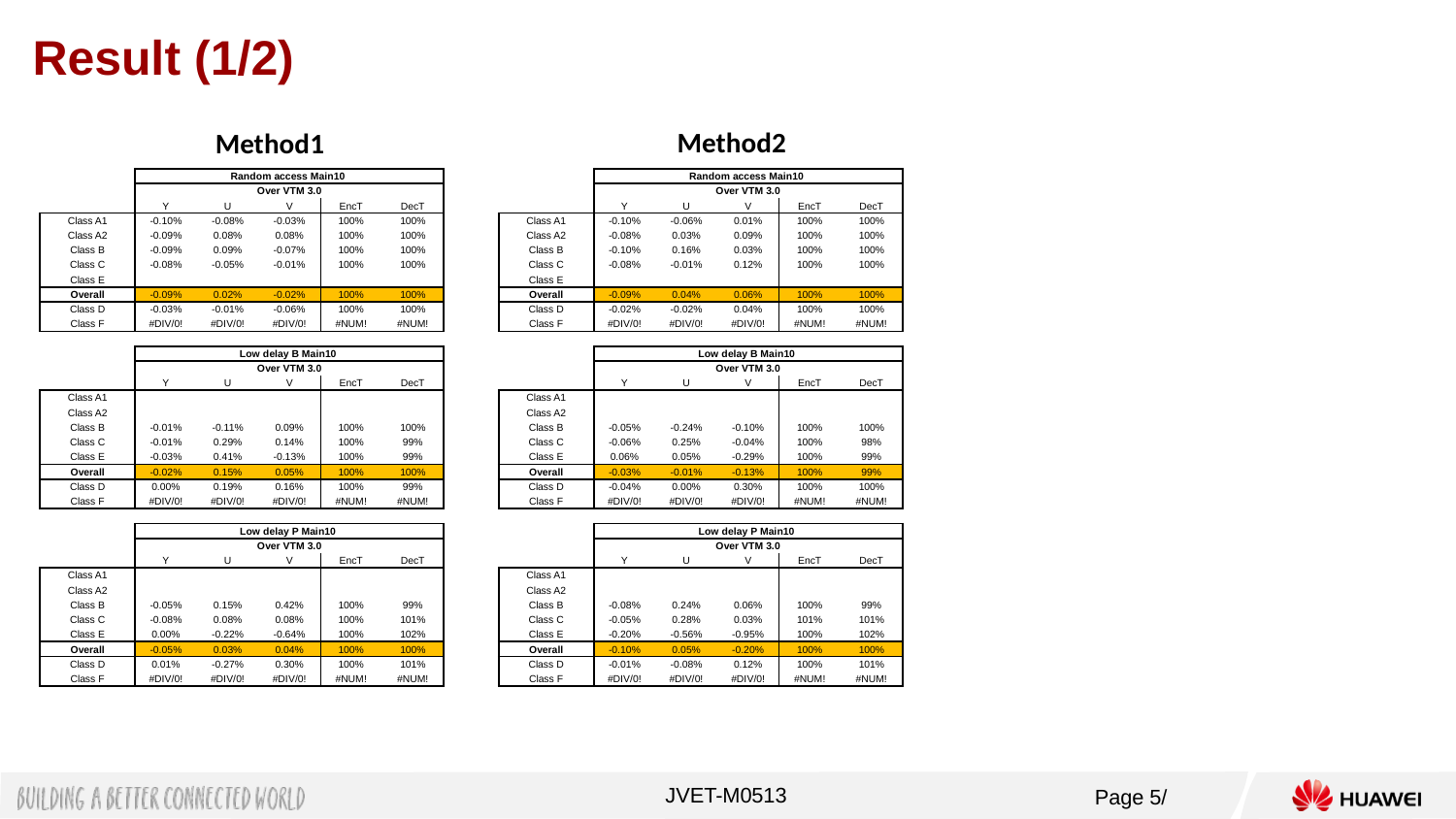

# Result (1/2)
Method2
Method1
|  | Random access Main10 |  |  |  |  |
| --- | --- | --- | --- | --- | --- |
|  | Over VTM 3.0 |  |  |  |  |
|  | Y | U | V | EncT | DecT |
| Class A1 | -0.10% | -0.06% | 0.01% | 100% | 100% |
| Class A2 | -0.08% | 0.03% | 0.09% | 100% | 100% |
| Class B | -0.10% | 0.16% | 0.03% | 100% | 100% |
| Class C | -0.08% | -0.01% | 0.12% | 100% | 100% |
| Class E |  |  |  |  |  |
| Overall | -0.09% | 0.04% | 0.06% | 100% | 100% |
| Class D | -0.02% | -0.02% | 0.04% | 100% | 100% |
| Class F | #DIV/0! | #DIV/0! | #DIV/0! | #NUM! | #NUM! |
|  |  |  |  |  |  |
|  | Low delay B Main10 |  |  |  |  |
|  | Over VTM 3.0 |  |  |  |  |
|  | Y | U | V | EncT | DecT |
| Class A1 |  |  |  |  |  |
| Class A2 |  |  |  |  |  |
| Class B | -0.05% | -0.24% | -0.10% | 100% | 100% |
| Class C | -0.06% | 0.25% | -0.04% | 100% | 98% |
| Class E | 0.06% | 0.05% | -0.29% | 100% | 99% |
| Overall | -0.03% | -0.01% | -0.13% | 100% | 99% |
| Class D | -0.04% | 0.00% | 0.30% | 100% | 100% |
| Class F | #DIV/0! | #DIV/0! | #DIV/0! | #NUM! | #NUM! |
|  |  |  |  |  |  |
|  | Low delay P Main10 |  |  |  |  |
|  | Over VTM 3.0 |  |  |  |  |
|  | Y | U | V | EncT | DecT |
| Class A1 |  |  |  |  |  |
| Class A2 |  |  |  |  |  |
| Class B | -0.08% | 0.24% | 0.06% | 100% | 99% |
| Class C | -0.05% | 0.28% | 0.03% | 101% | 101% |
| Class E | -0.20% | -0.56% | -0.95% | 100% | 102% |
| Overall | -0.10% | 0.05% | -0.20% | 100% | 100% |
| Class D | -0.01% | -0.08% | 0.12% | 100% | 101% |
| Class F | #DIV/0! | #DIV/0! | #DIV/0! | #NUM! | #NUM! |
|  | Random access Main10 |  |  |  |  |
| --- | --- | --- | --- | --- | --- |
|  | Over VTM 3.0 |  |  |  |  |
|  | Y | U | V | EncT | DecT |
| Class A1 | -0.10% | -0.08% | -0.03% | 100% | 100% |
| Class A2 | -0.09% | 0.08% | 0.08% | 100% | 100% |
| Class B | -0.09% | 0.09% | -0.07% | 100% | 100% |
| Class C | -0.08% | -0.05% | -0.01% | 100% | 100% |
| Class E |  |  |  |  |  |
| Overall | -0.09% | 0.02% | -0.02% | 100% | 100% |
| Class D | -0.03% | -0.01% | -0.06% | 100% | 100% |
| Class F | #DIV/0! | #DIV/0! | #DIV/0! | #NUM! | #NUM! |
|  |  |  |  |  |  |
|  | Low delay B Main10 |  |  |  |  |
|  | Over VTM 3.0 |  |  |  |  |
|  | Y | U | V | EncT | DecT |
| Class A1 |  |  |  |  |  |
| Class A2 |  |  |  |  |  |
| Class B | -0.01% | -0.11% | 0.09% | 100% | 100% |
| Class C | -0.01% | 0.29% | 0.14% | 100% | 99% |
| Class E | -0.03% | 0.41% | -0.13% | 100% | 99% |
| Overall | -0.02% | 0.15% | 0.05% | 100% | 100% |
| Class D | 0.00% | 0.19% | 0.16% | 100% | 99% |
| Class F | #DIV/0! | #DIV/0! | #DIV/0! | #NUM! | #NUM! |
|  |  |  |  |  |  |
|  | Low delay P Main10 |  |  |  |  |
|  | Over VTM 3.0 |  |  |  |  |
|  | Y | U | V | EncT | DecT |
| Class A1 |  |  |  |  |  |
| Class A2 |  |  |  |  |  |
| Class B | -0.05% | 0.15% | 0.42% | 100% | 99% |
| Class C | -0.08% | 0.08% | 0.08% | 100% | 101% |
| Class E | 0.00% | -0.22% | -0.64% | 100% | 102% |
| Overall | -0.05% | 0.03% | 0.04% | 100% | 100% |
| Class D | 0.01% | -0.27% | 0.30% | 100% | 101% |
| Class F | #DIV/0! | #DIV/0! | #DIV/0! | #NUM! | #NUM! |